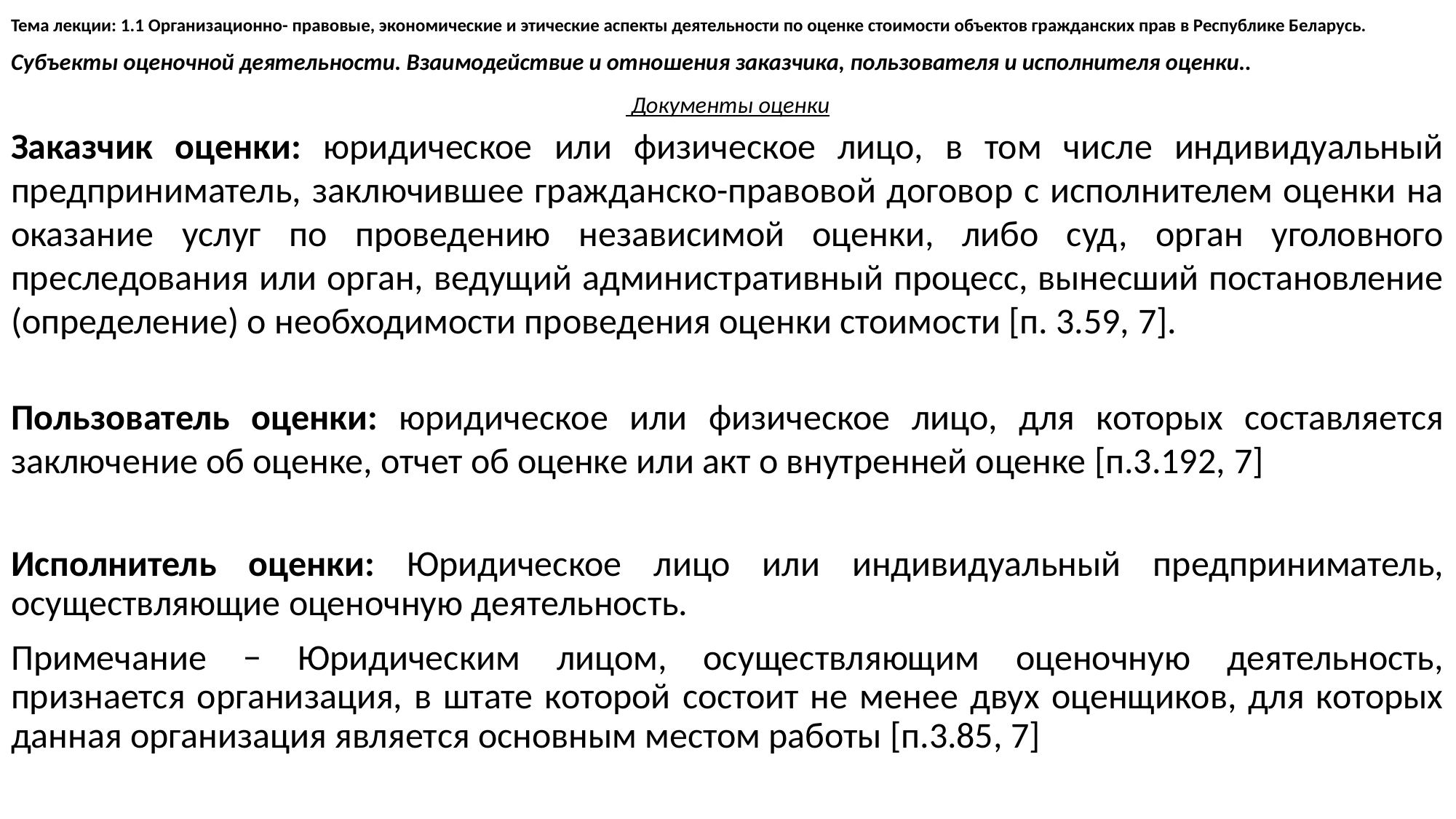

Тема лекции: 1.1 Организационно- правовые, экономические и этические аспекты деятельности по оценке стоимости объектов гражданских прав в Республике Беларусь.
Субъекты оценочной деятельности. Взаимодействие и отношения заказчика, пользователя и исполнителя оценки..
 Документы оценки
Заказчик оценки: юридическое или физическое лицо, в том числе индивидуальный предприниматель, заключившее гражданско-правовой договор с исполнителем оценки на оказание услуг по проведению независимой оценки, либо суд, орган уголовного преследования или орган, ведущий административный процесс, вынесший постановление (определение) о необходимости проведения оценки стоимости [п. 3.59, 7].

Пользователь оценки: юридическое или физическое лицо, для которых составляется заключение об оценке, отчет об оценке или акт о внутренней оценке [п.3.192, 7]

Исполнитель оценки: Юридическое лицо или индивидуальный предприниматель, осуществляющие оценочную деятельность.
Примечание − Юридическим лицом, осуществляющим оценочную деятельность, признается организация, в штате которой состоит не менее двух оценщиков, для которых данная организация является основным местом работы [п.3.85, 7]